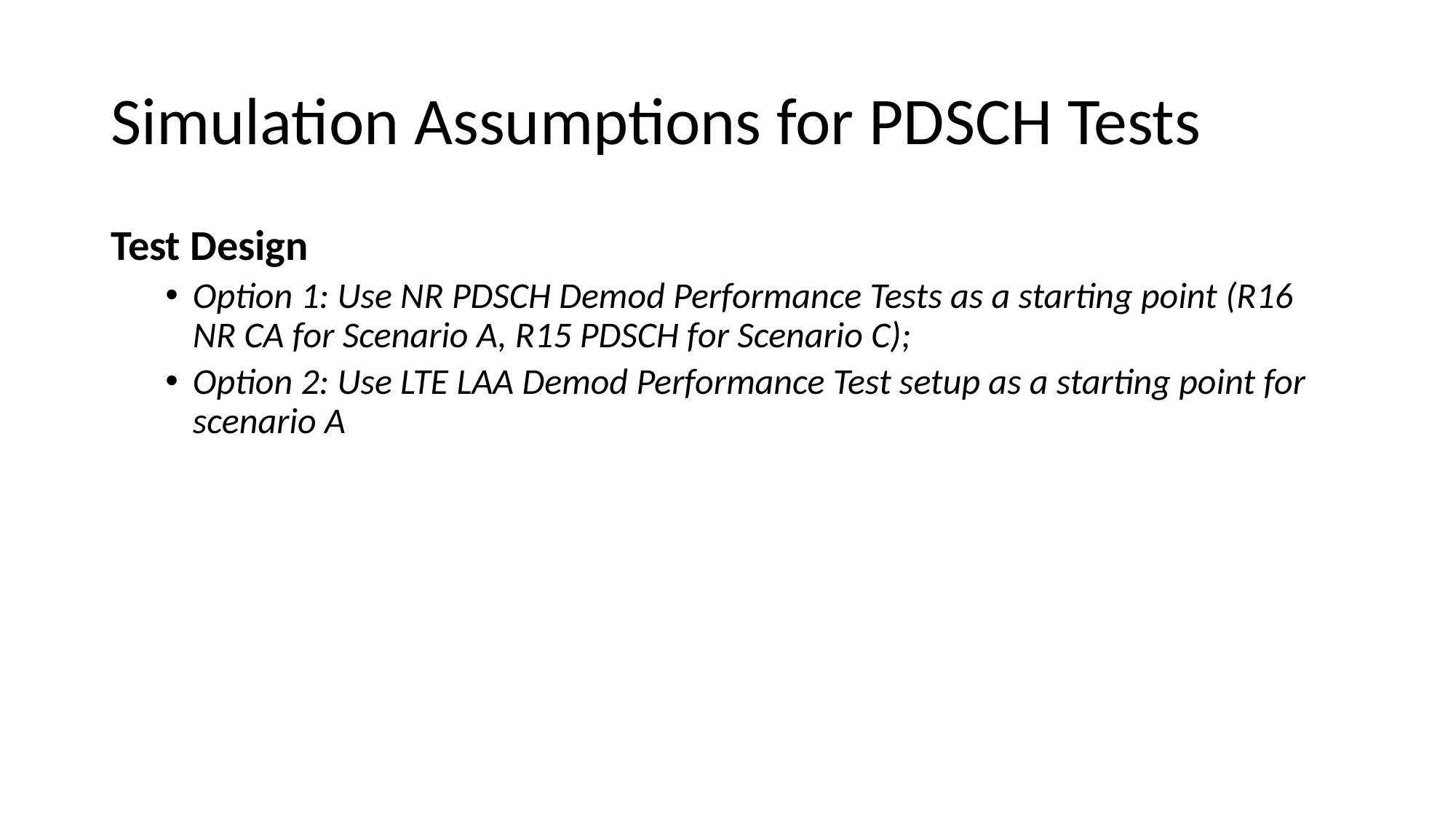

# Simulation Assumptions for PDSCH Tests
Test Design
Option 1: Use NR PDSCH Demod Performance Tests as a starting point (R16 NR CA for Scenario A, R15 PDSCH for Scenario C);
Option 2: Use LTE LAA Demod Performance Test setup as a starting point for scenario A